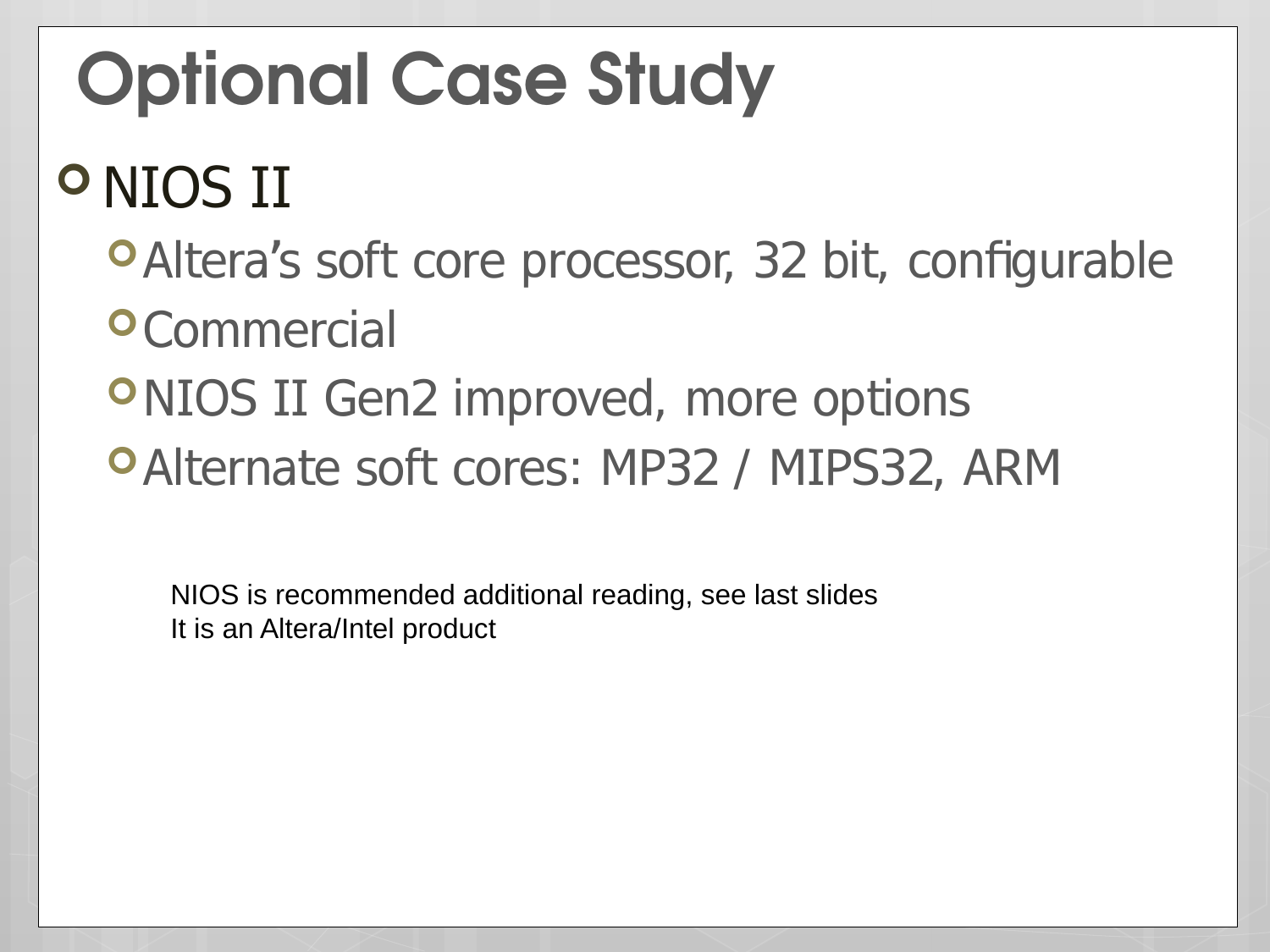

# Optional Case Study
NIOS II
Altera’s soft core processor, 32 bit, configurable
Commercial
NIOS II Gen2 improved, more options
Alternate soft cores: MP32 / MIPS32, ARM

More powerful, closer to full CPU
NIOS is recommended additional reading, see last slides
It is an Altera/Intel product